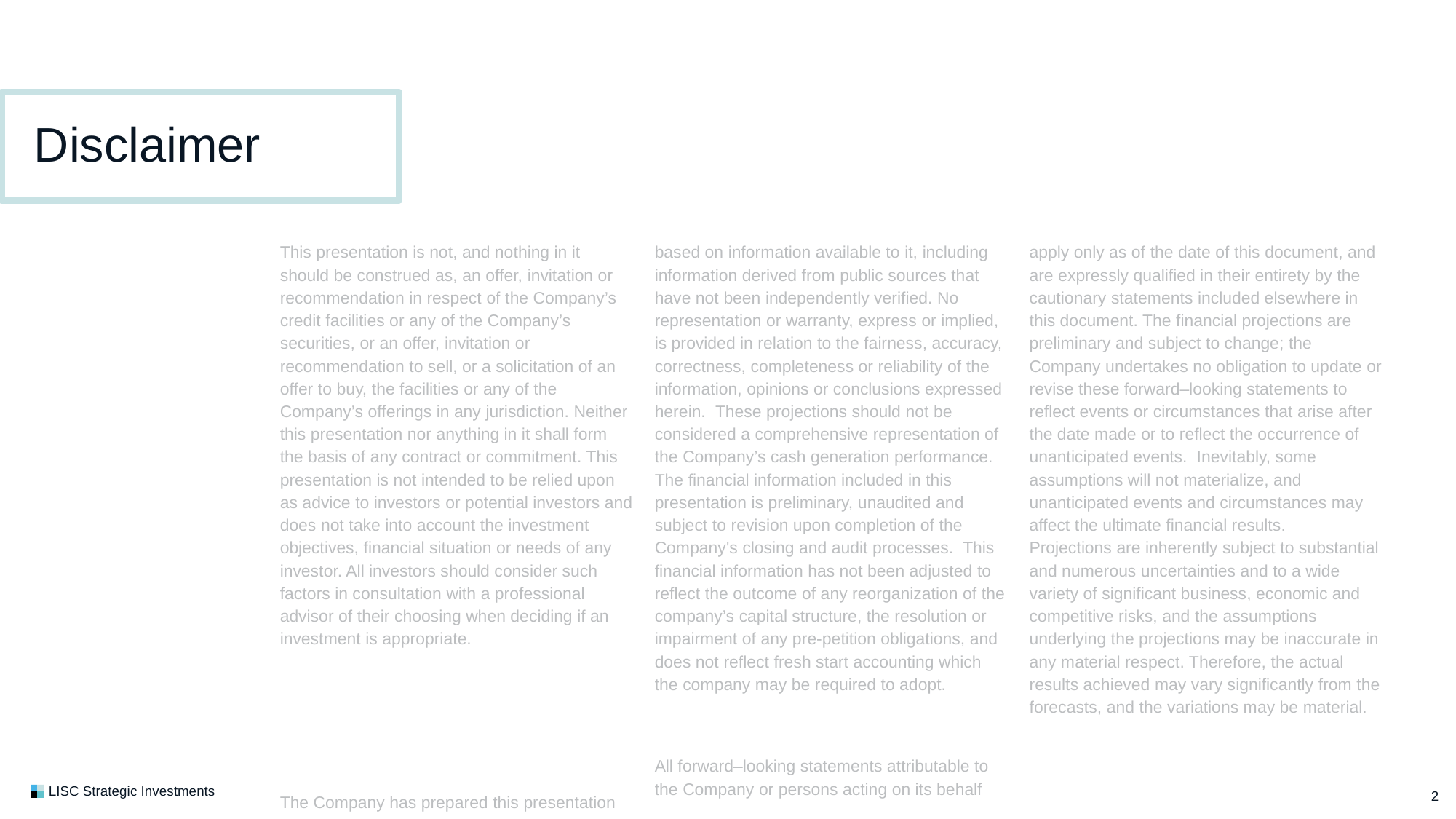

Disclaimer
This presentation is not, and nothing in it should be construed as, an offer, invitation or recommendation in respect of the Company’s credit facilities or any of the Company’s securities, or an offer, invitation or recommendation to sell, or a solicitation of an offer to buy, the facilities or any of the Company’s offerings in any jurisdiction. Neither this presentation nor anything in it shall form the basis of any contract or commitment. This presentation is not intended to be relied upon as advice to investors or potential investors and does not take into account the investment objectives, financial situation or needs of any investor. All investors should consider such factors in consultation with a professional advisor of their choosing when deciding if an investment is appropriate.

The Company has prepared this presentation based on information available to it, including information derived from public sources that have not been independently verified. No representation or warranty, express or implied, is provided in relation to the fairness, accuracy, correctness, completeness or reliability of the information, opinions or conclusions expressed herein.  These projections should not be considered a comprehensive representation of the Company’s cash generation performance.    The financial information included in this presentation is preliminary, unaudited and subject to revision upon completion of the Company's closing and audit processes.  This financial information has not been adjusted to reflect the outcome of any reorganization of the company’s capital structure, the resolution or impairment of any pre‐petition obligations, and does not reflect fresh start accounting which the company may be required to adopt.

All forward–looking statements attributable to the Company or persons acting on its behalf apply only as of the date of this document, and are expressly qualified in their entirety by the cautionary statements included elsewhere in this document. The financial projections are preliminary and subject to change; the Company undertakes no obligation to update or revise these forward–looking statements to reflect events or circumstances that arise after the date made or to reflect the occurrence of unanticipated events.  Inevitably, some assumptions will not materialize, and unanticipated events and circumstances may affect the ultimate financial results.   Projections are inherently subject to substantial and numerous uncertainties and to a wide variety of significant business, economic and competitive risks, and the assumptions underlying the projections may be inaccurate in any material respect. Therefore, the actual results achieved may vary significantly from the forecasts, and the variations may be material.
2